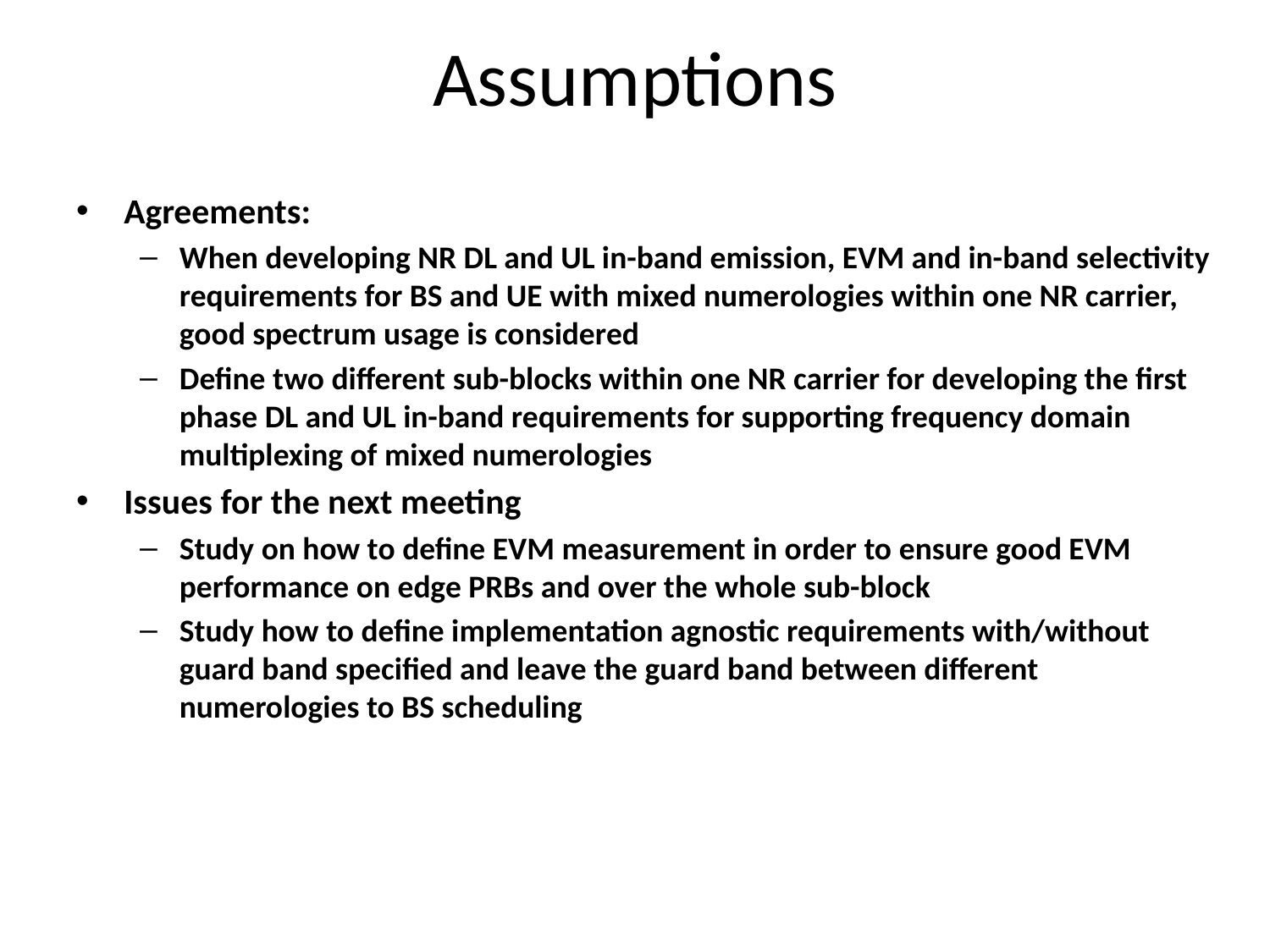

# Assumptions
Agreements:
When developing NR DL and UL in-band emission, EVM and in-band selectivity requirements for BS and UE with mixed numerologies within one NR carrier, good spectrum usage is considered
Define two different sub-blocks within one NR carrier for developing the first phase DL and UL in-band requirements for supporting frequency domain multiplexing of mixed numerologies
Issues for the next meeting
Study on how to define EVM measurement in order to ensure good EVM performance on edge PRBs and over the whole sub-block
Study how to define implementation agnostic requirements with/without guard band specified and leave the guard band between different numerologies to BS scheduling